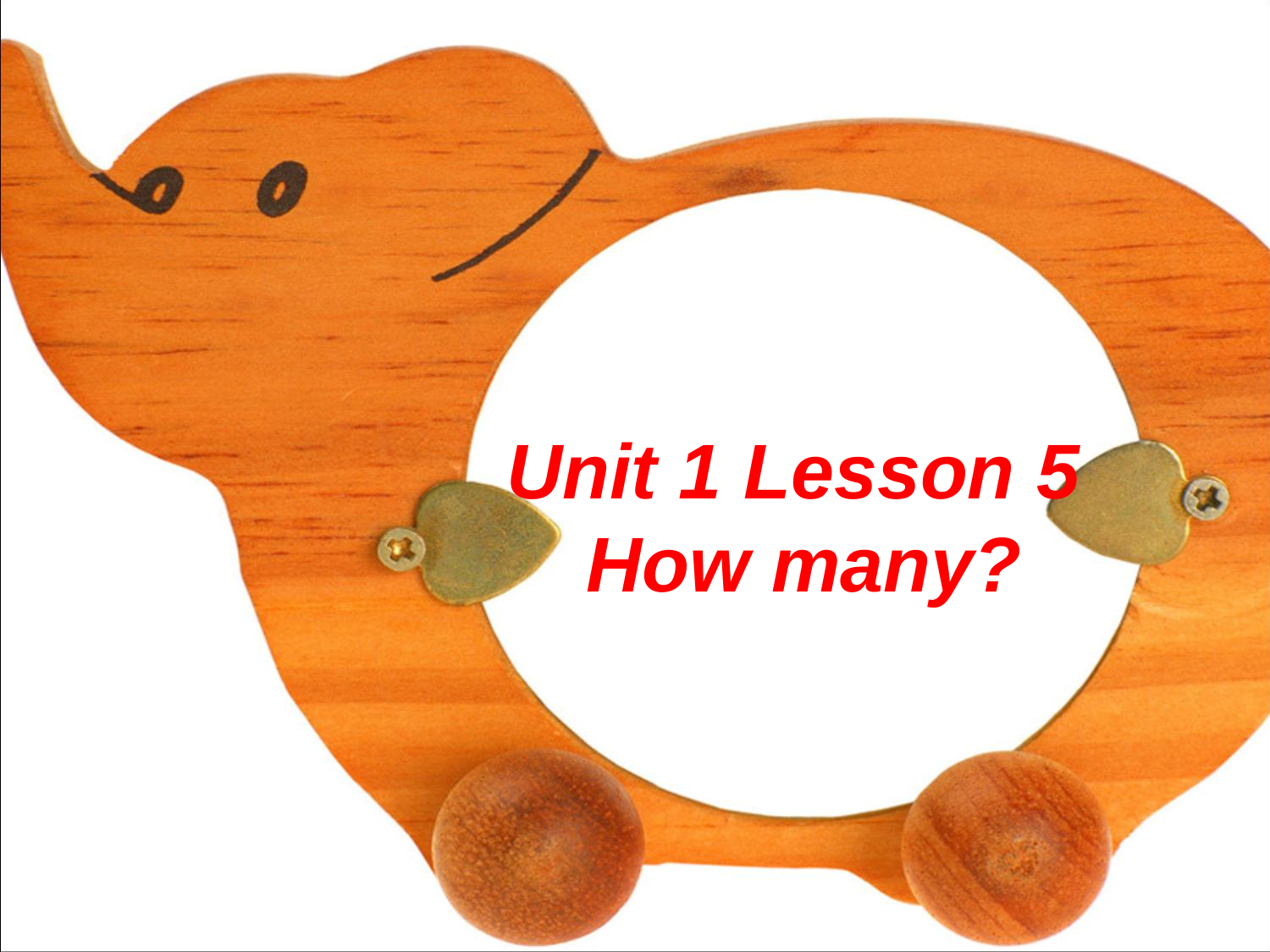

# Unit 1 Lesson 5 How many?